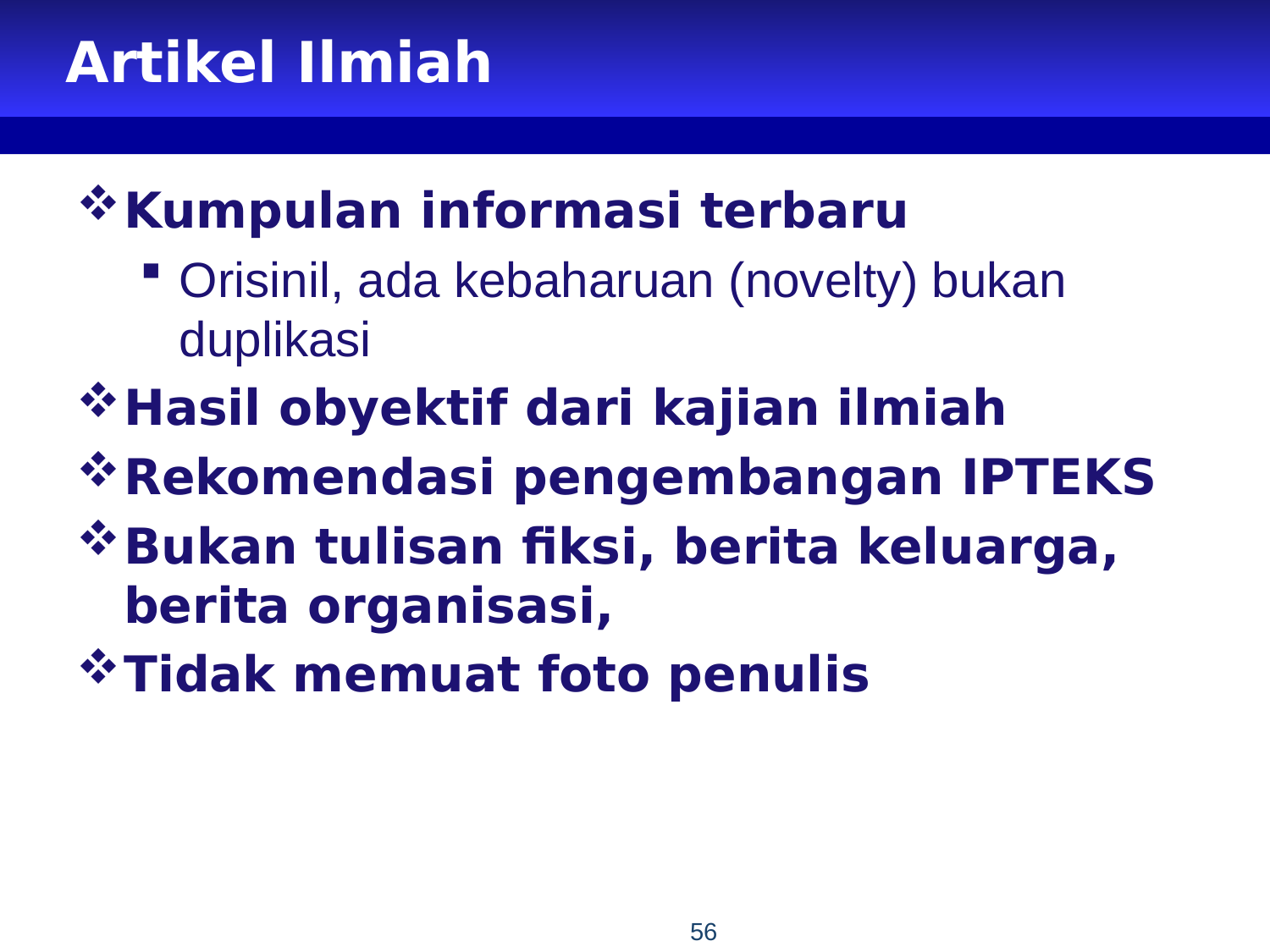

# Artikel Ilmiah
Kumpulan informasi terbaru
Orisinil, ada kebaharuan (novelty) bukan duplikasi
Hasil obyektif dari kajian ilmiah
Rekomendasi pengembangan IPTEKS
Bukan tulisan fiksi, berita keluarga, berita organisasi,
Tidak memuat foto penulis
56